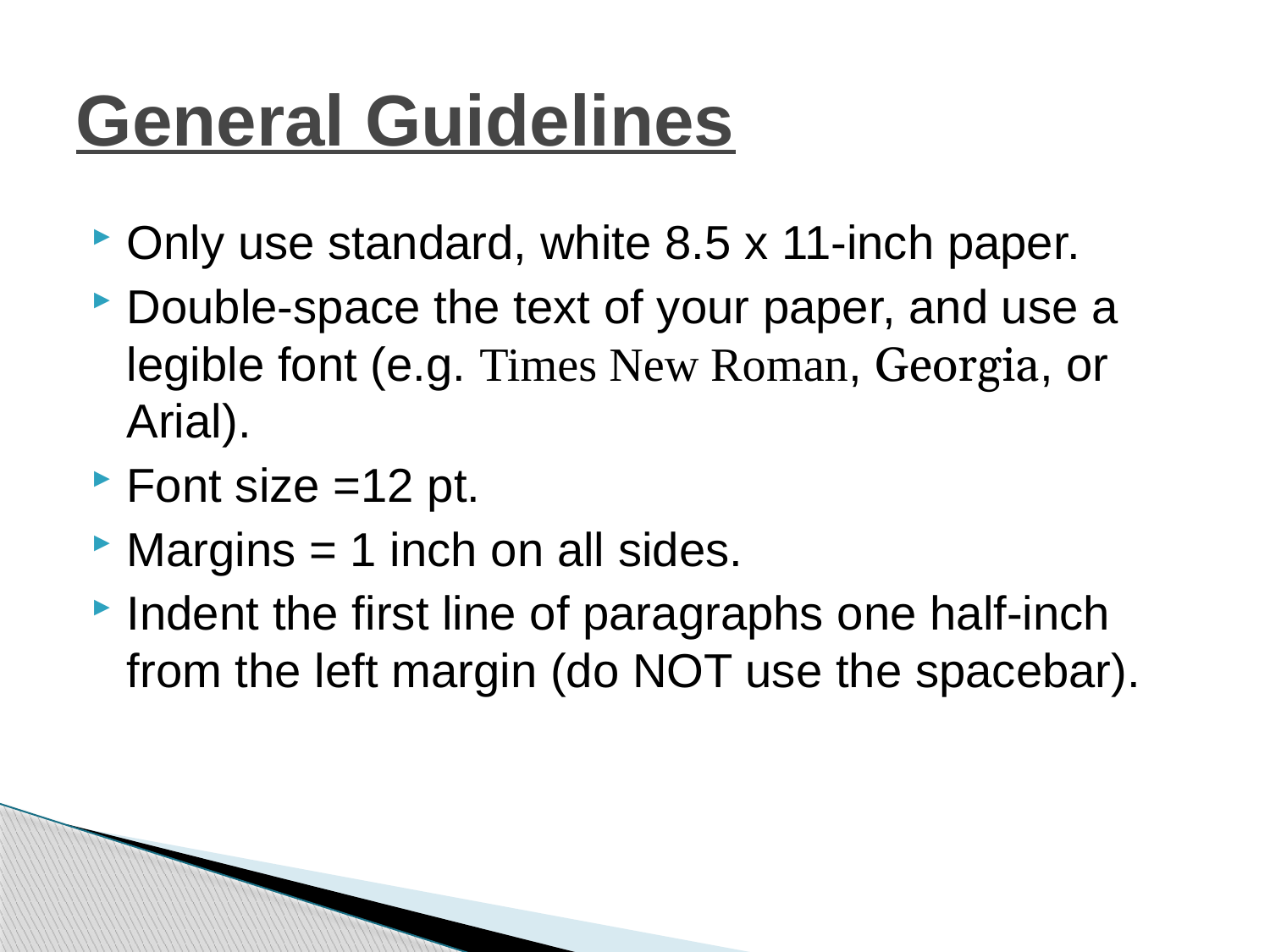

# General Guidelines
Only use standard, white 8.5 x 11-inch paper.
Double-space the text of your paper, and use a legible font (e.g. Times New Roman, Georgia, or Arial).
Font size =12 pt.
Margins = 1 inch on all sides.
Indent the first line of paragraphs one half-inch from the left margin (do NOT use the spacebar).